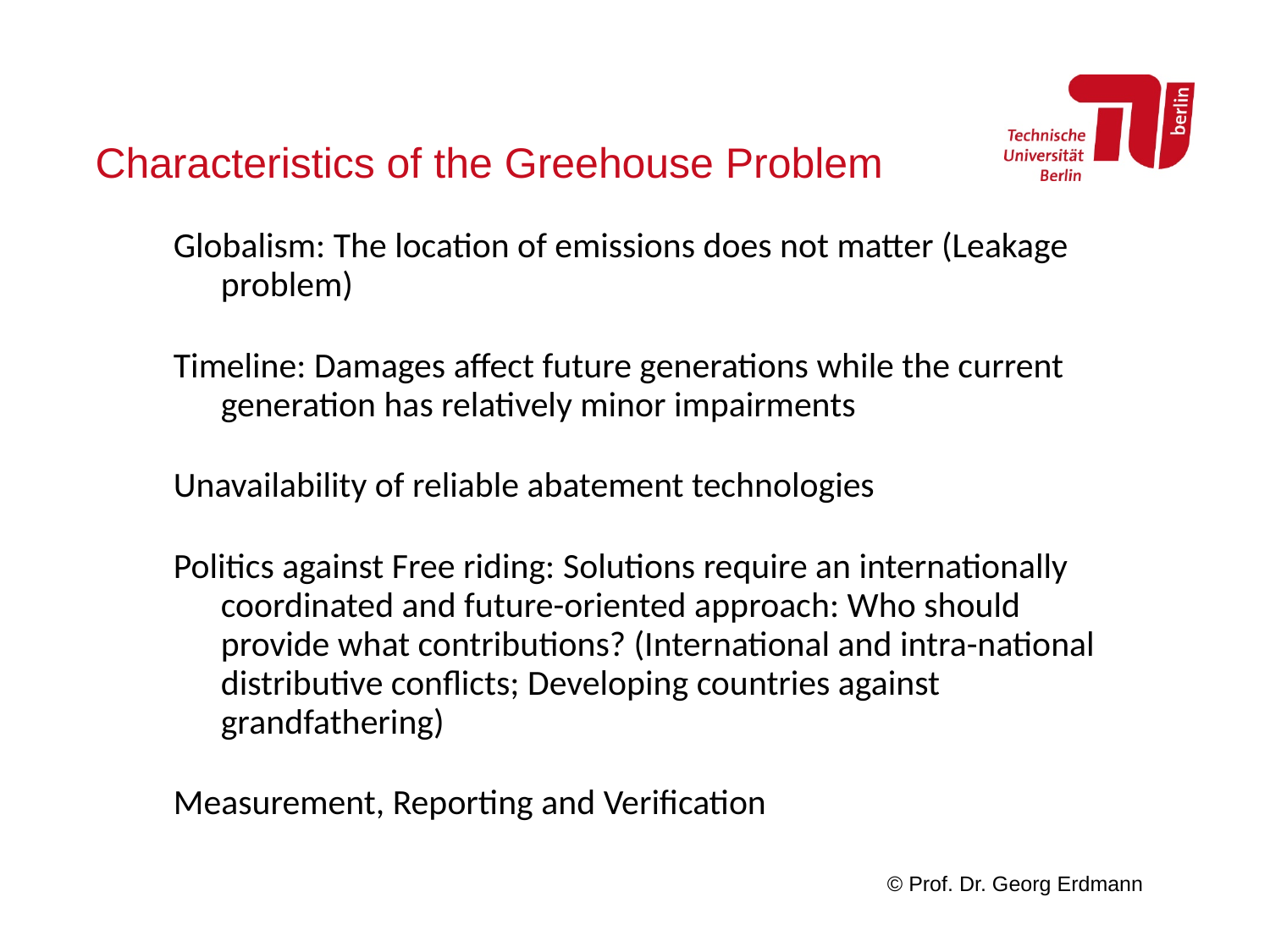

Characteristics of the Greehouse Problem
Globalism: The location of emissions does not matter (Leakage problem)
Timeline: Damages affect future generations while the current generation has relatively minor impairments
Unavailability of reliable abatement technologies
Politics against Free riding: Solutions require an internationally coordinated and future-oriented approach: Who should provide what contributions? (International and intra-national distributive conflicts; Developing countries against grandfathering)
Measurement, Reporting and Verification
© Prof. Dr. Georg Erdmann